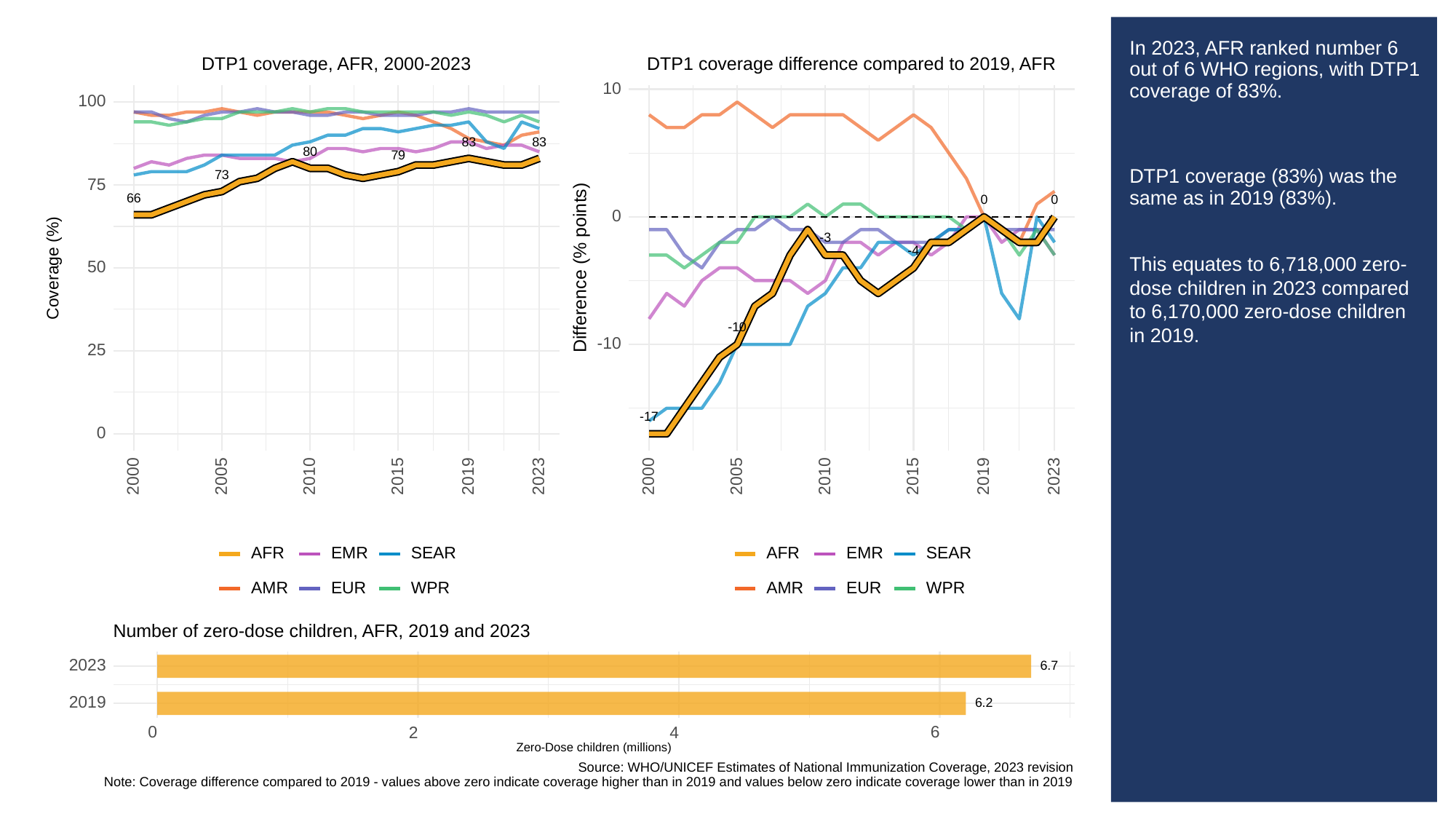

# In 2023, AFR ranked number 6 out of 6 WHO regions, with DTP1 coverage of 83%.

DTP1 coverage (83%) was the same as in 2019 (83%).

This equates to 6,718,000 zero-dose children in 2023 compared to 6,170,000 zero-dose children in 2019.

DTP1 coverage difference compared to 2019, AFR
DTP1 coverage, AFR, 2000-2023
10

100

83
83

80
79

73
75

66
0
0

0

-3
-4
Difference (% points)
Coverage (%)
50

-10
-10

25

-17
0

2023
2023
2000
2005
2010
2015
2019
2000
2005
2010
2015
2019
SEAR
SEAR
AFR
EMR
AFR
EMR

EUR
EUR
AMR
WPR
AMR
WPR

Number of zero-dose children, AFR, 2019 and 2023

2023
6.7

2019
6.2

0
6
2
4
Zero-Dose children (millions)
Source: WHO/UNICEF Estimates of National Immunization Coverage, 2023 revision
Note: Coverage difference compared to 2019 - values above zero indicate coverage higher than in 2019 and values below zero indicate coverage lower than in 2019